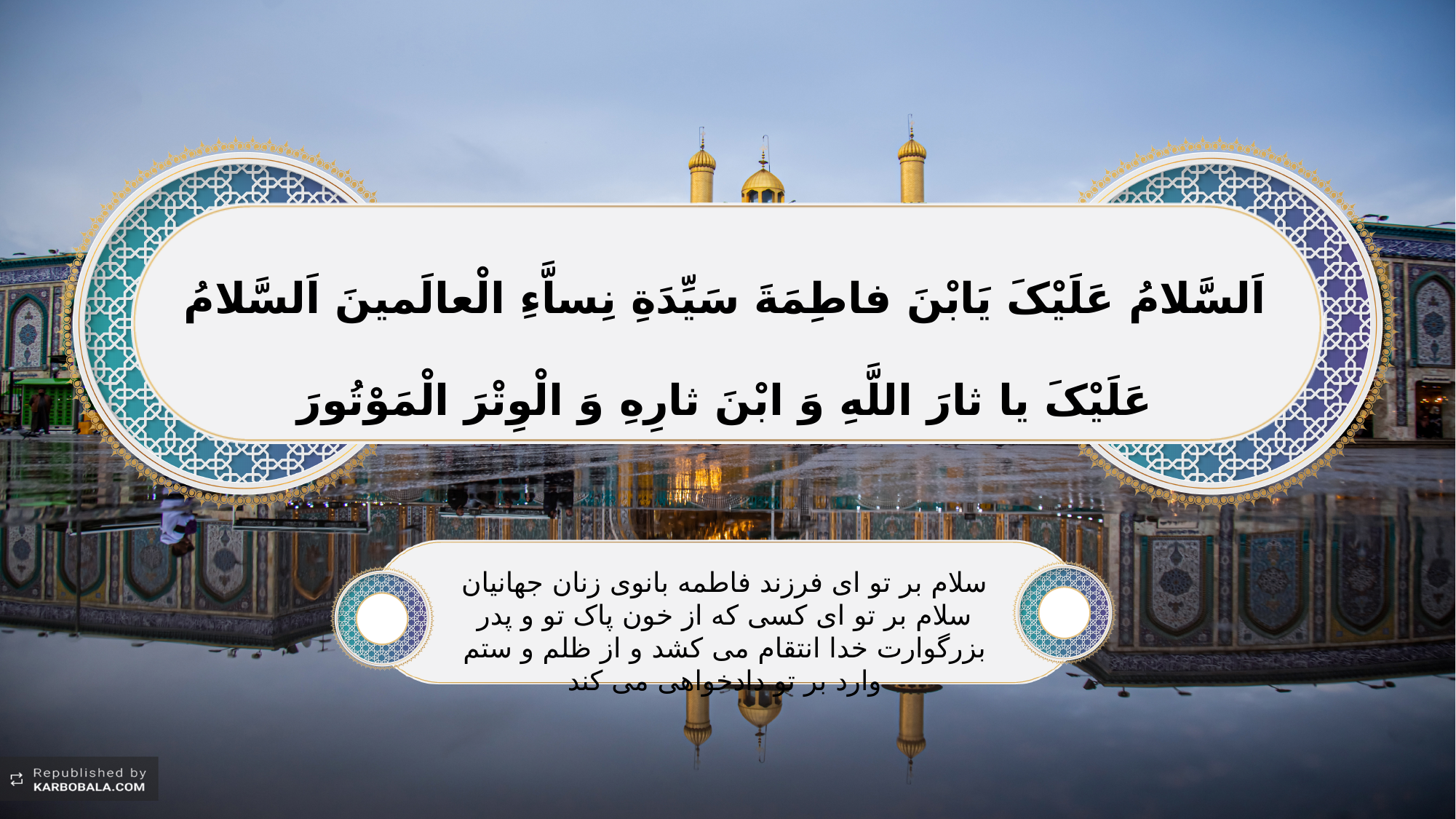

اَلسَّلامُ عَلَیْکَ یَابْنَ فاطِمَةَ سَیِّدَةِ نِساَّءِ الْعالَمینَ اَلسَّلامُ عَلَیْکَ یا ثارَ اللَّهِ وَ ابْنَ ثارِهِ وَ الْوِتْرَ الْمَوْتُورَ
سلام بر تو ای فرزند فاطمه بانوی زنان جهانیان سلام بر تو ای کسی که از خون پاک تو و پدر بزرگوارت خدا انتقام می ‏کشد و از ظلم و ستم وارد بر تو دادخواهی می‏ کند